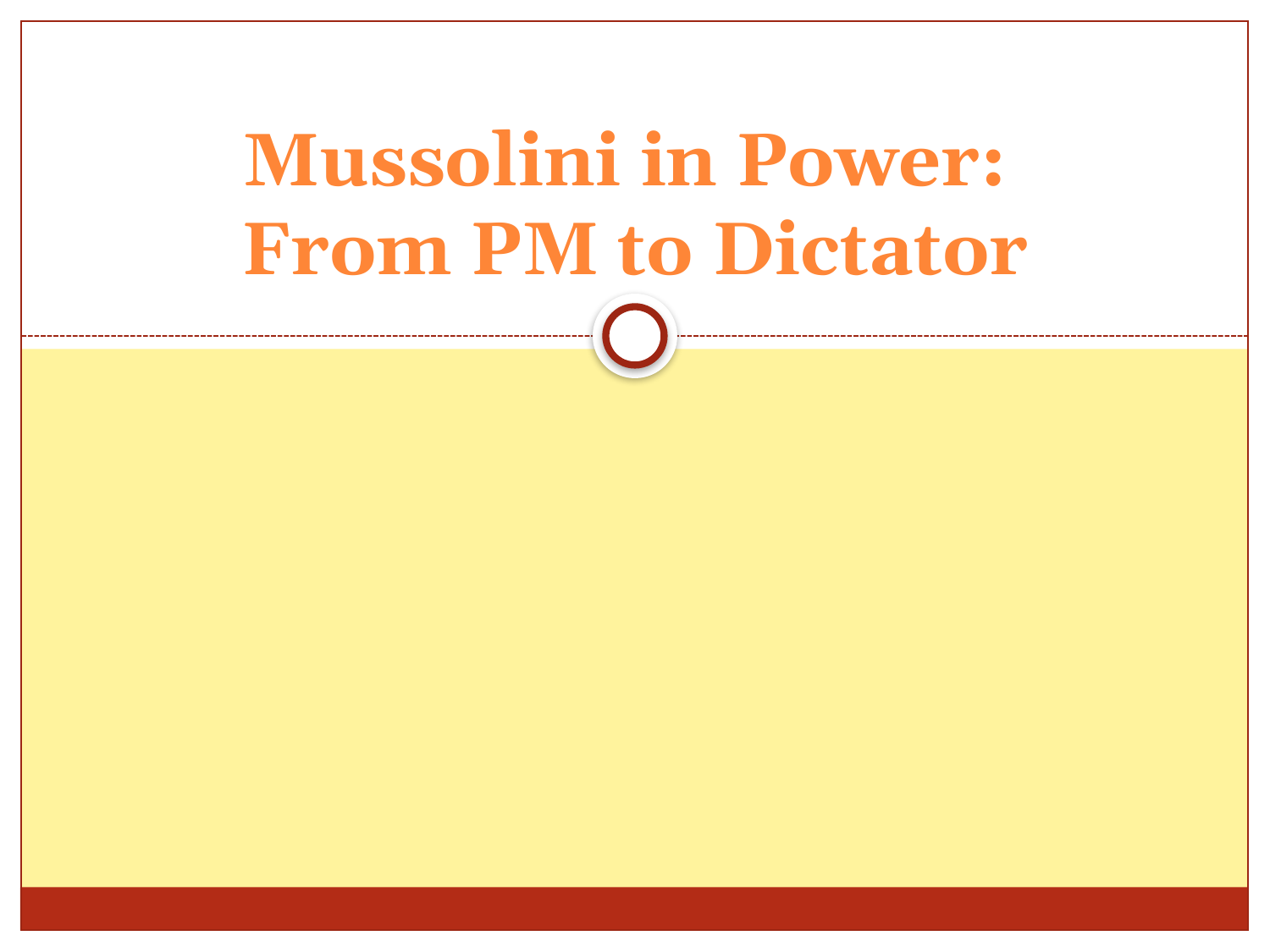

# Mussolini in Power: From PM to Dictator